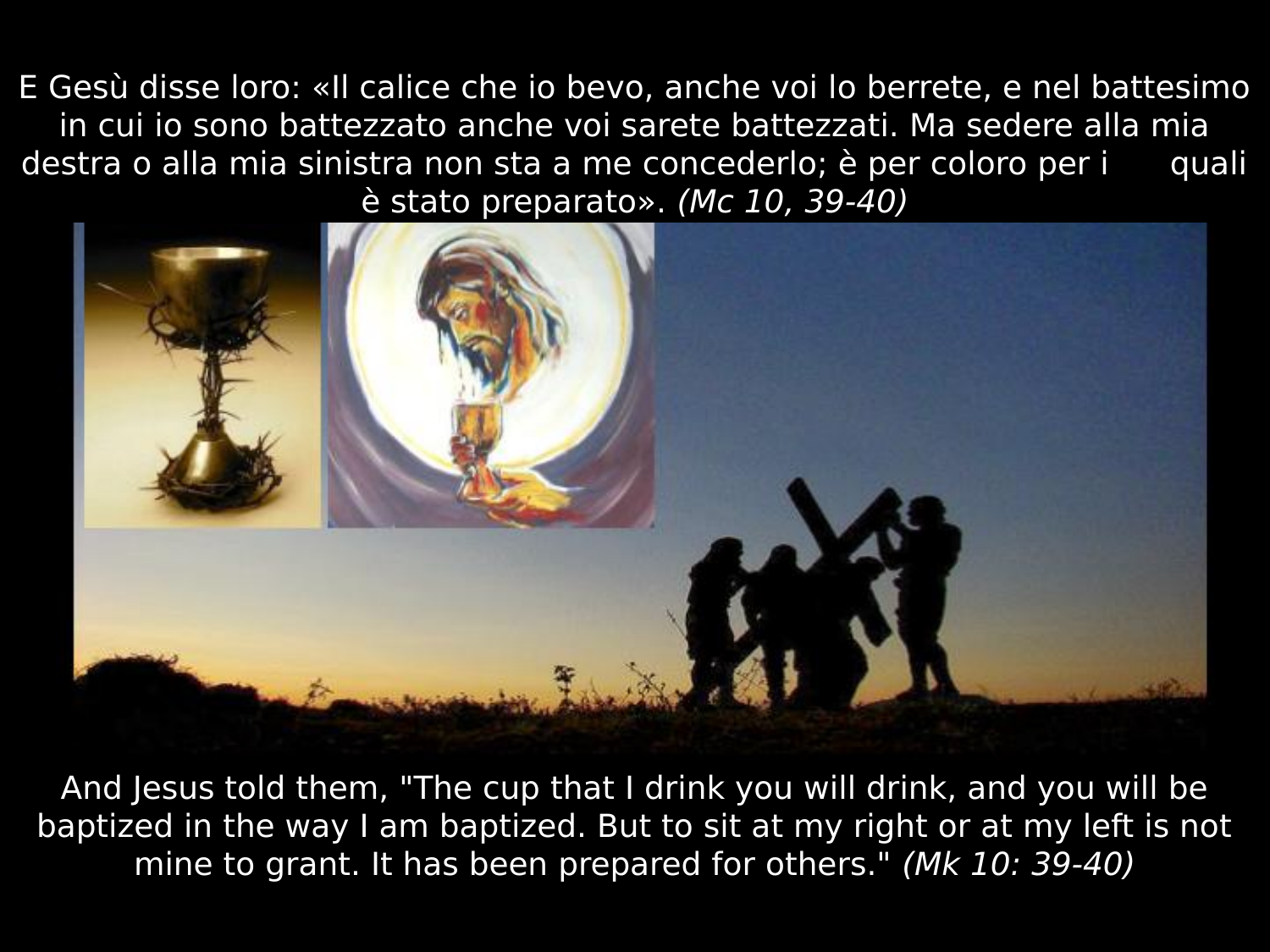

# E Gesù disse loro: «Il calice che io bevo, anche voi lo berrete, e nel battesimo in cui io sono battezzato anche voi sarete battezzati. Ma sedere alla mia destra o alla mia sinistra non sta a me concederlo; è per coloro per i      quali è stato preparato». (Mc 10, 39-40)
And Jesus told them, "The cup that I drink you will drink, and you will be baptized in the way I am baptized. But to sit at my right or at my left is not mine to grant. It has been prepared for others." (Mk 10: 39-40)